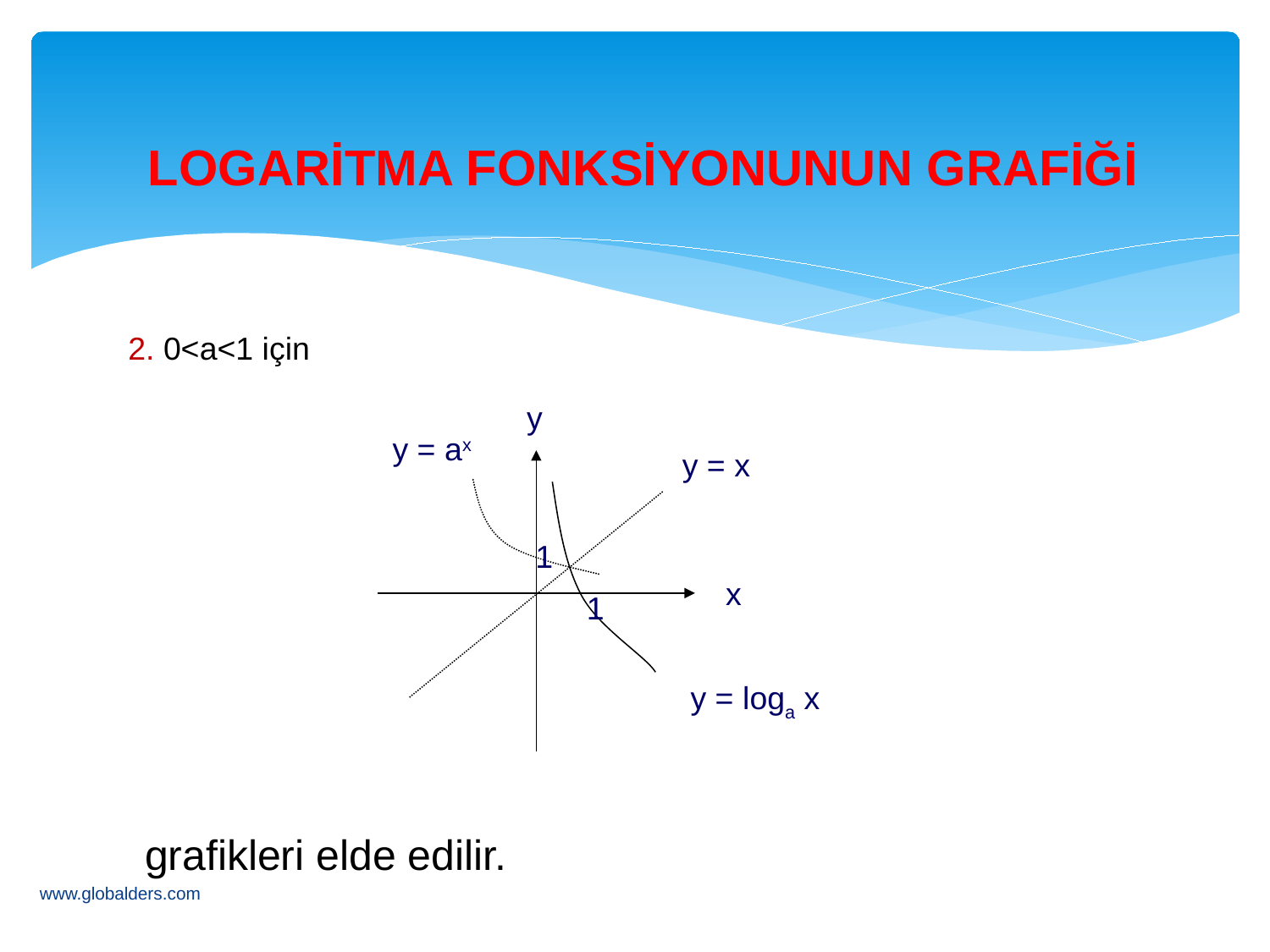

# LOGARİTMA FONKSİYONUNUN GRAFİĞİ
2. 0<a<1 için
y
y = ax
     y = x

 1
  x
 1
   y = loga x
grafikleri elde edilir.
www.globalders.com